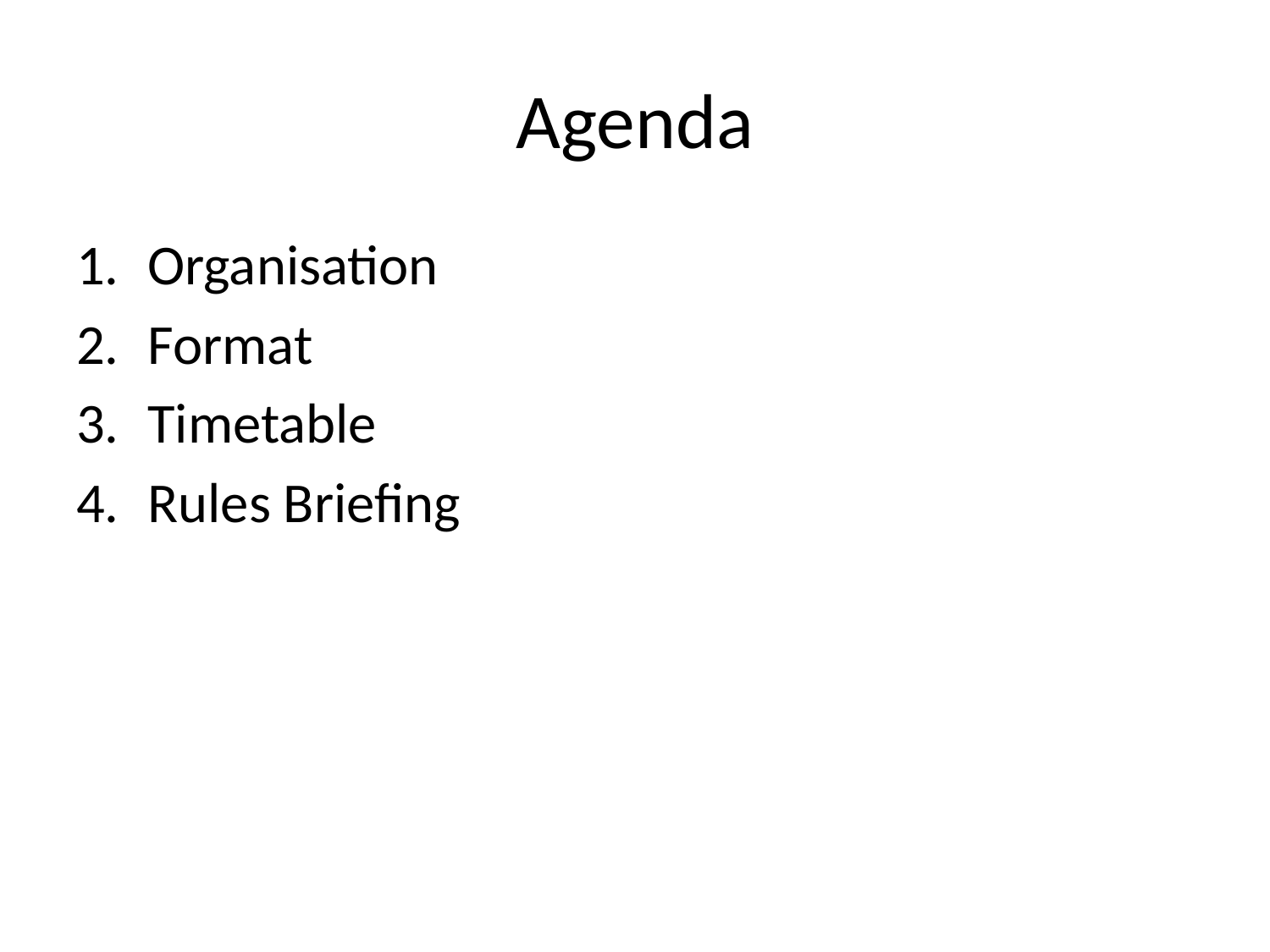

# Agenda
Organisation
Format
Timetable
Rules Briefing